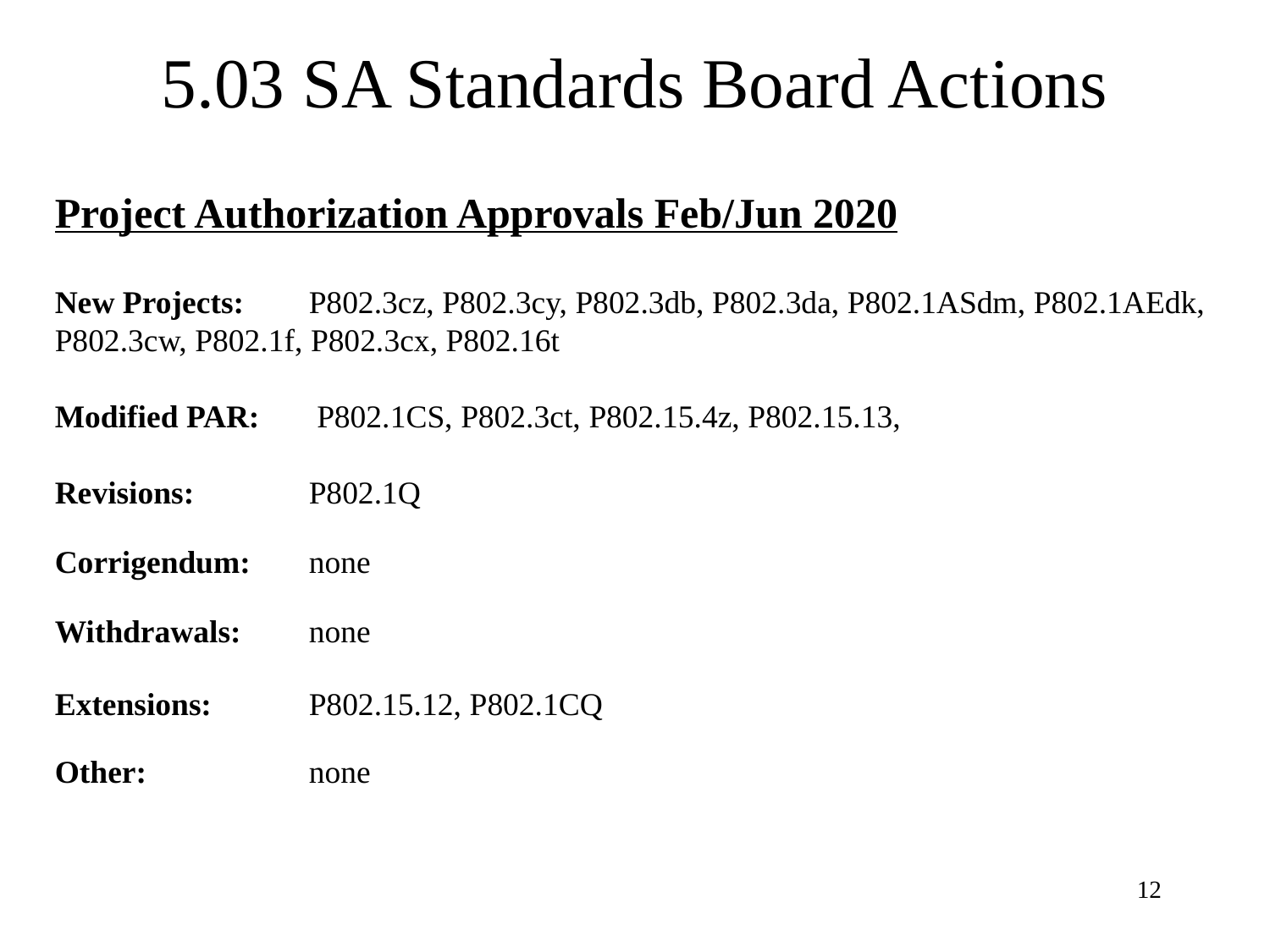

# 5.03 SA Standards Board Actions
Project Authorization Approvals Feb/Jun 2020

New Projects: 	P802.3cz, P802.3cy, P802.3db, P802.3da, P802.1ASdm, P802.1AEdk, P802.3cw, P802.1f, P802.3cx, P802.16t

Modified PAR: 	 P802.1CS, P802.3ct, P802.15.4z, P802.15.13,
Revisions:	P802.1Q

Corrigendum:	none

Withdrawals: 	none

Extensions:	P802.15.12, P802.1CQ
Other:		none
12